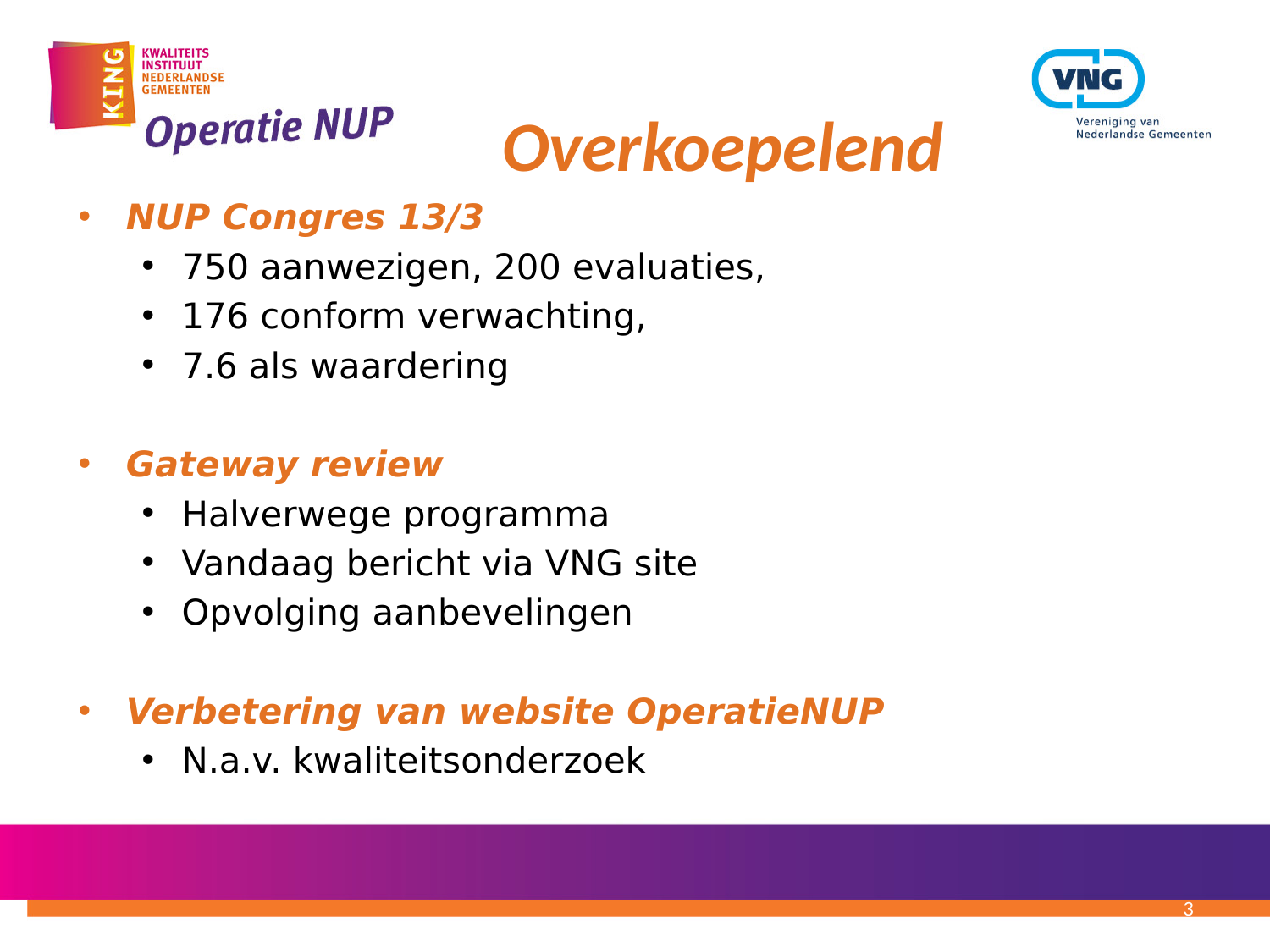

Overkoepelend
NUP Congres 13/3
750 aanwezigen, 200 evaluaties,
176 conform verwachting,
7.6 als waardering

Gateway review
Halverwege programma
Vandaag bericht via VNG site
Opvolging aanbevelingen

Verbetering van website OperatieNUP
N.a.v. kwaliteitsonderzoek

3